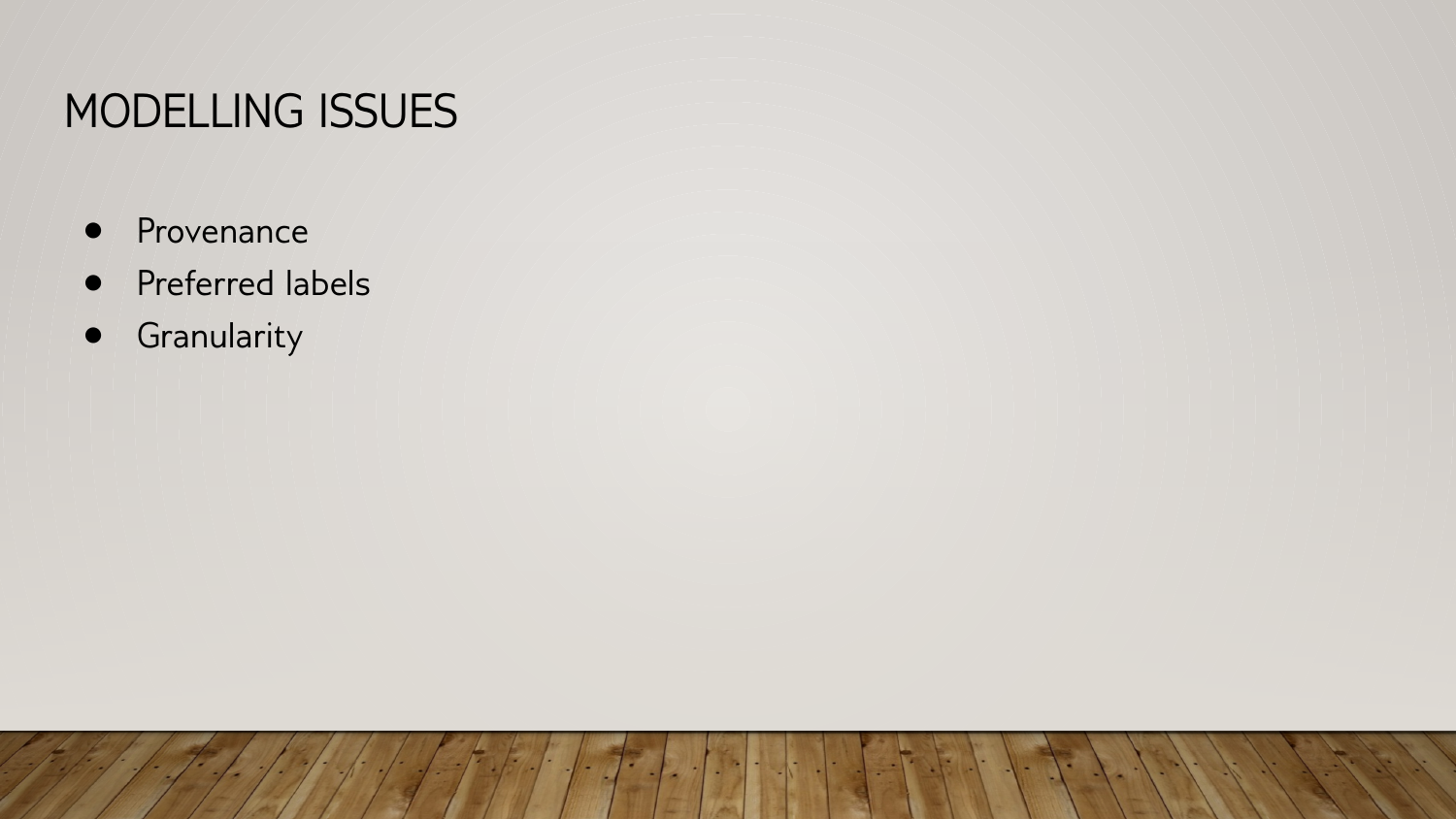

# Modelling issues
Provenance
Preferred labels
Granularity